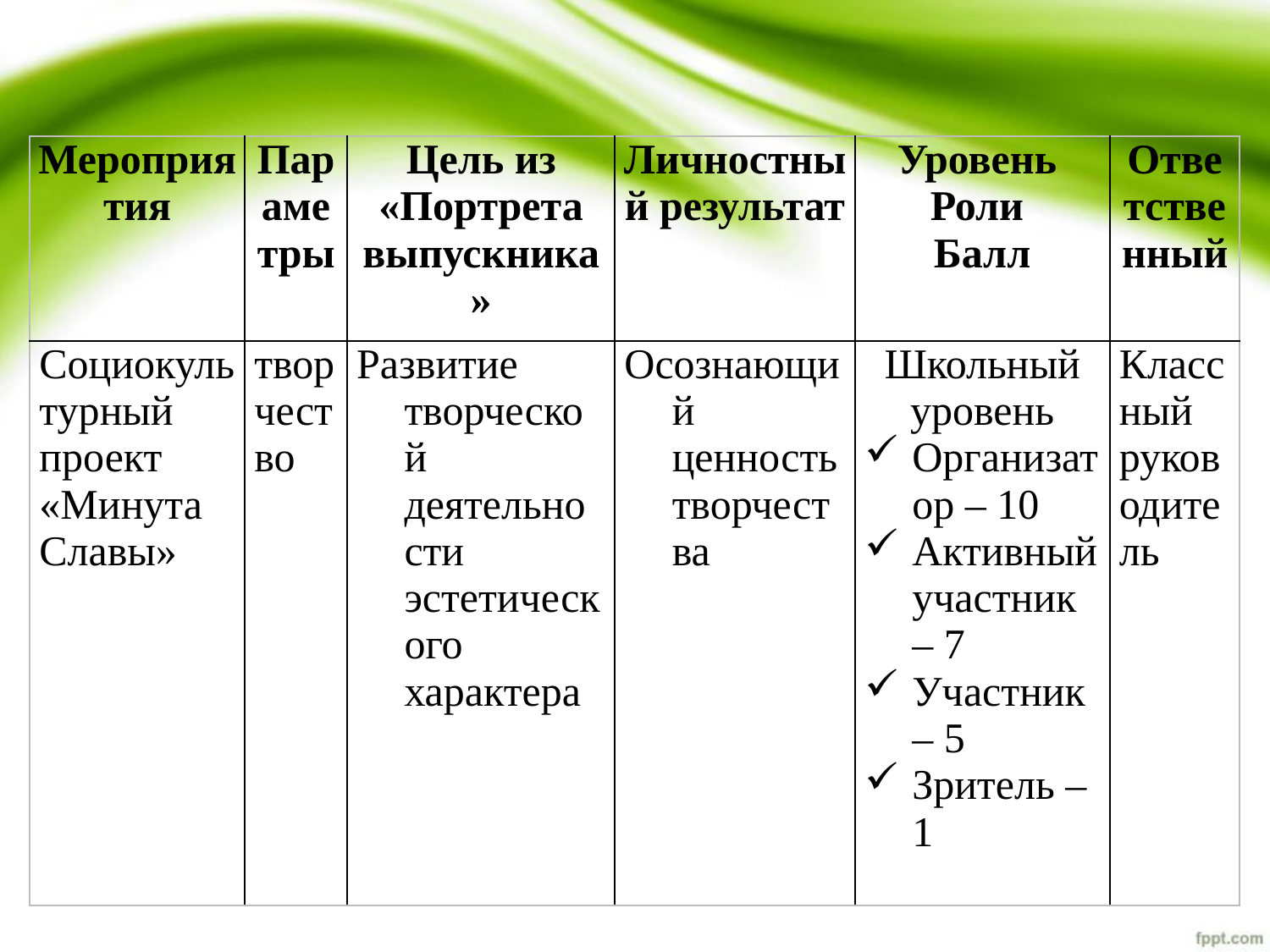

#
| Мероприятия | Параметры | Цель из «Портрета выпускника» | Личностный результат | Уровень Роли Балл | Ответственный |
| --- | --- | --- | --- | --- | --- |
| Социокультурный проект «Минута Славы» | творчество | Развитие творческой деятельности эстетического характера | Осознающий ценность творчества | Школьный уровень Организатор – 10 Активный участник – 7 Участник – 5 Зритель – 1 | Классный руководитель |